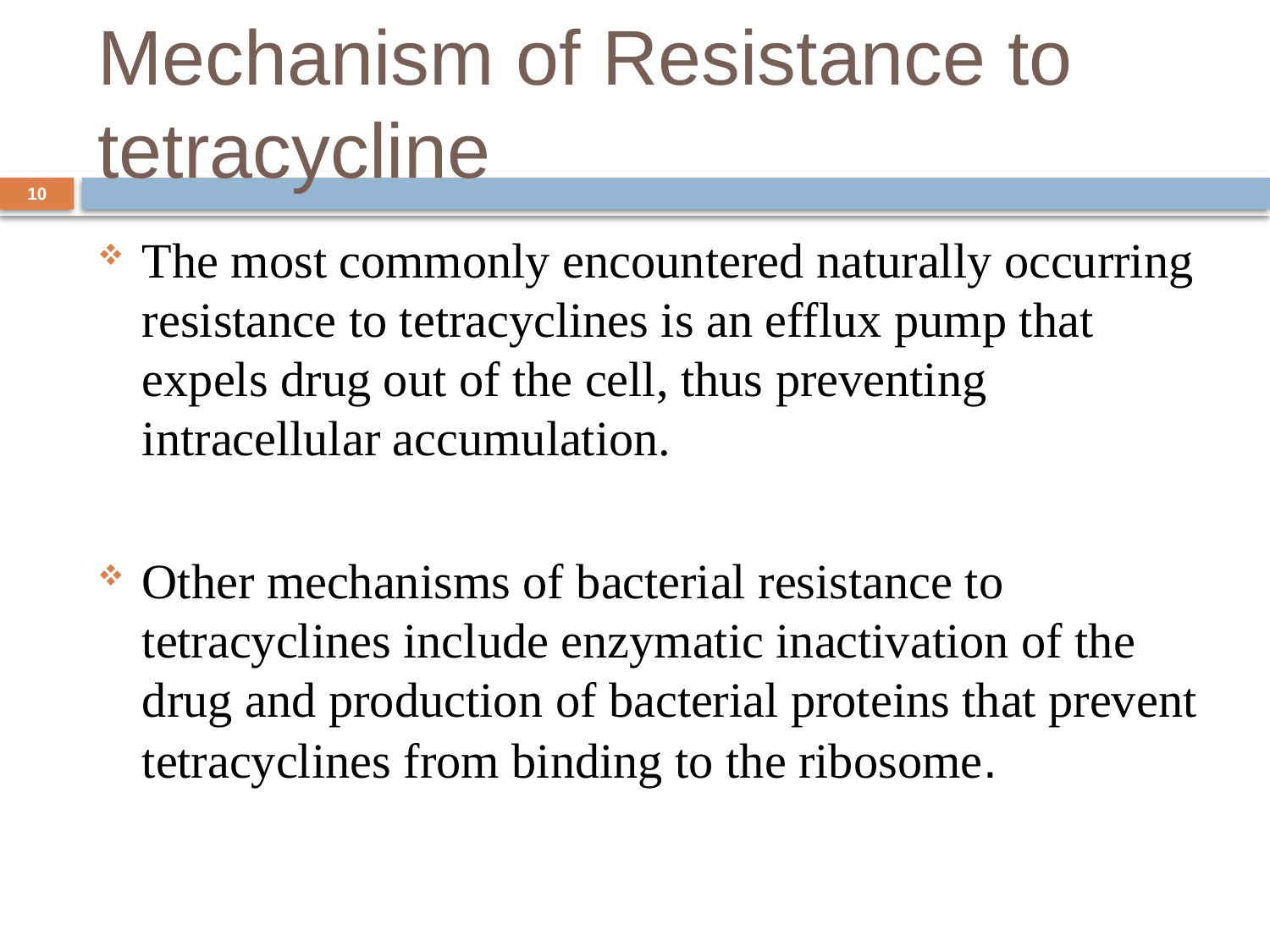

# Mechanism of Resistance to tetracycline
10
The most commonly encountered naturally occurring resistance to tetracyclines is an efflux pump that expels drug out of the cell, thus preventing intracellular accumulation.

Other mechanisms of bacterial resistance to tetracyclines include enzymatic inactivation of the drug and production of bacterial proteins that prevent tetracyclines from binding to the ribosome.